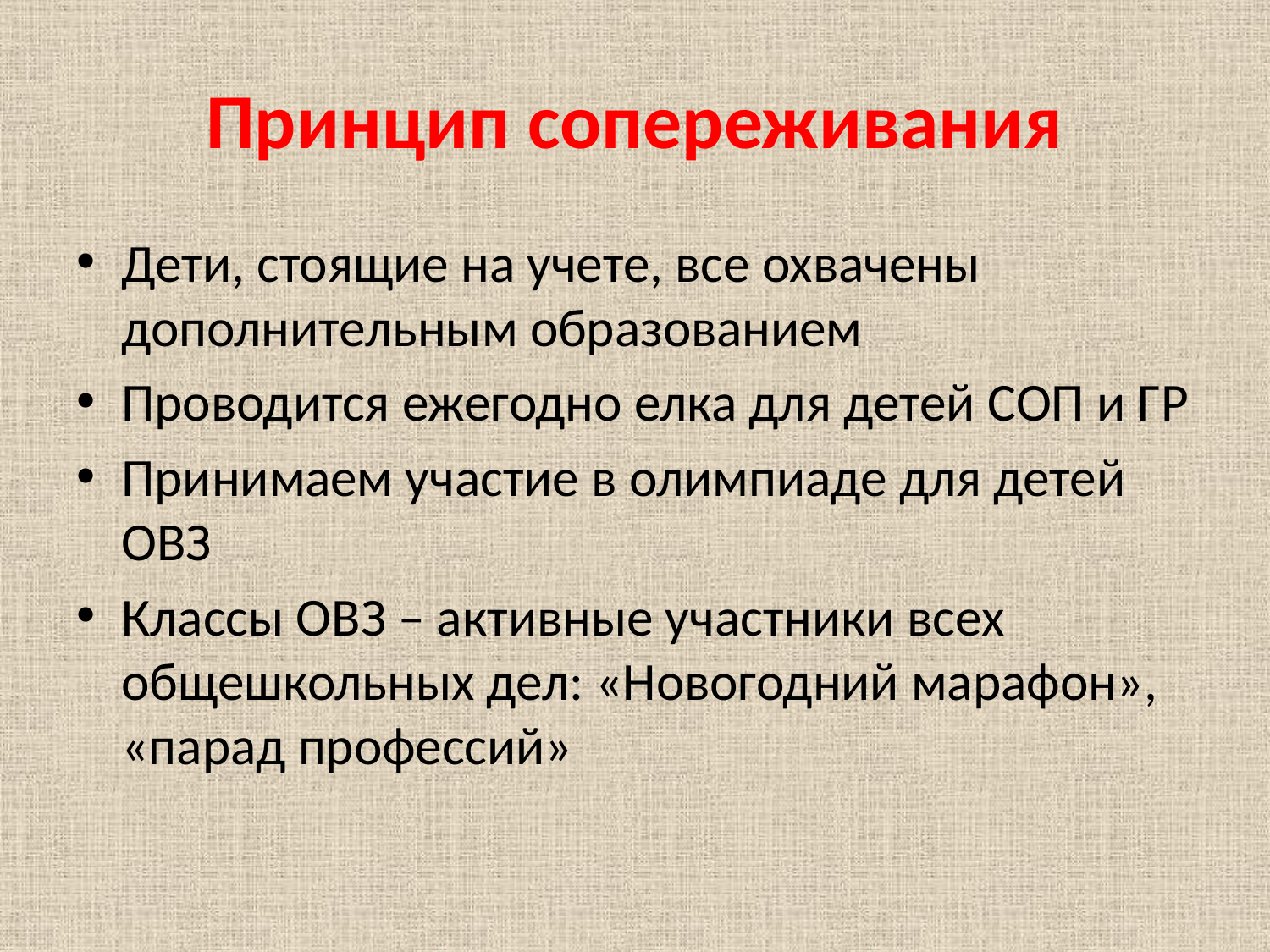

# Принцип сопереживания
Дети, стоящие на учете, все охвачены дополнительным образованием
Проводится ежегодно елка для детей СОП и ГР
Принимаем участие в олимпиаде для детей ОВЗ
Классы ОВЗ – активные участники всех общешкольных дел: «Новогодний марафон», «парад профессий»